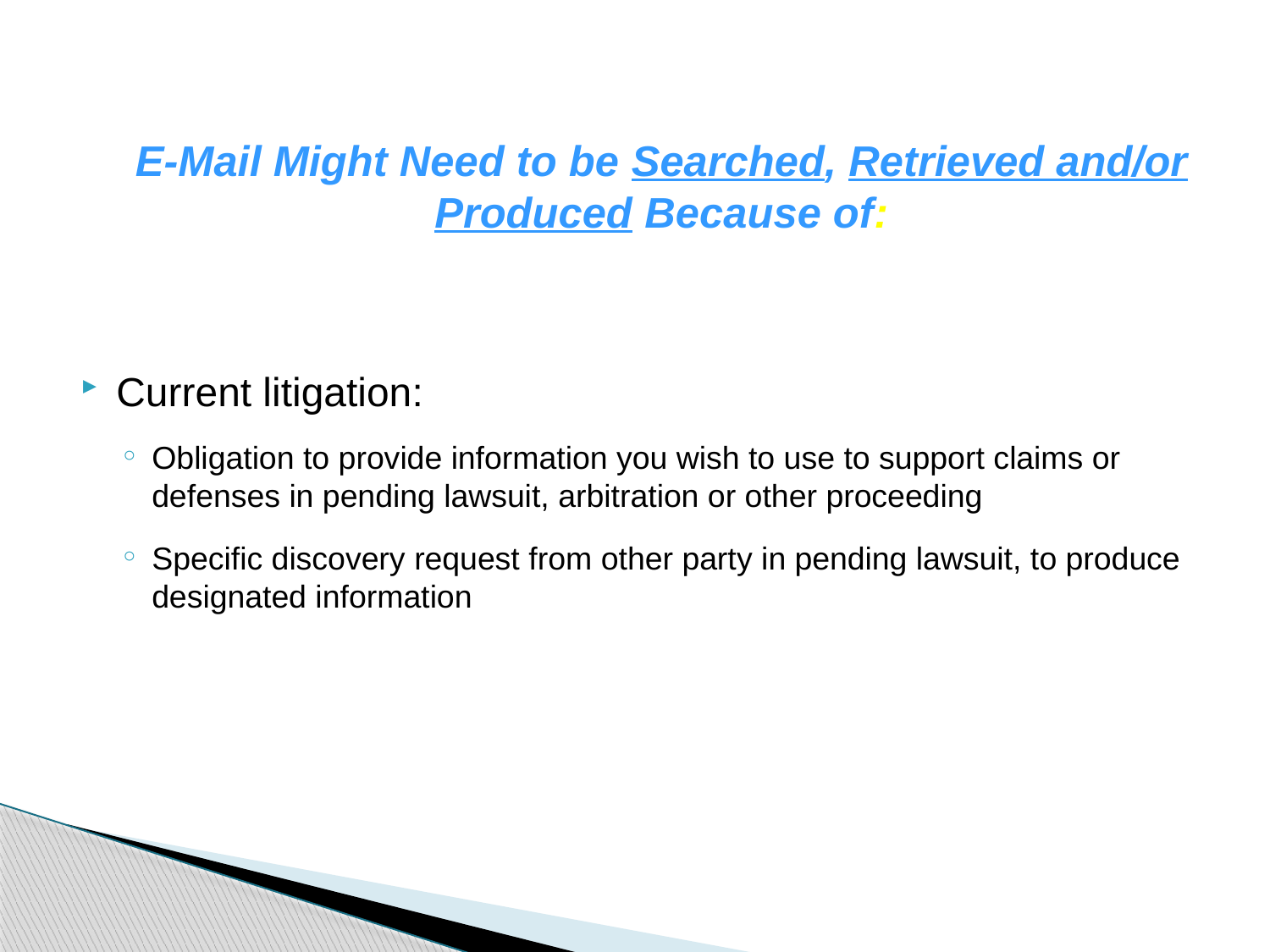

E-Mail Might Need to be Searched, Retrieved and/or Produced Because of:
Current litigation:
Obligation to provide information you wish to use to support claims or defenses in pending lawsuit, arbitration or other proceeding
Specific discovery request from other party in pending lawsuit, to produce designated information